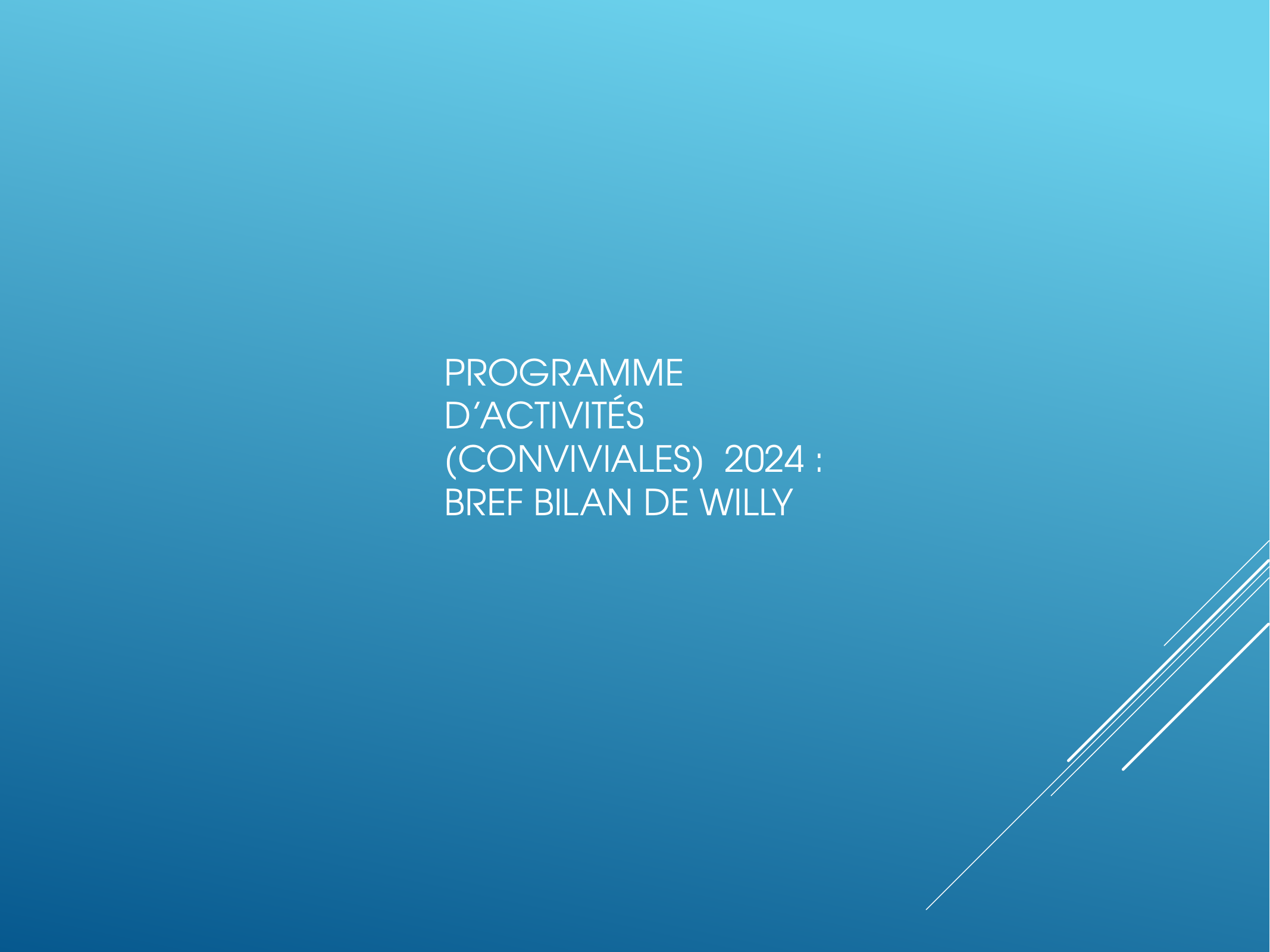

# Programme d’activités (Conviviales)  2024 : bref bilan de Willy